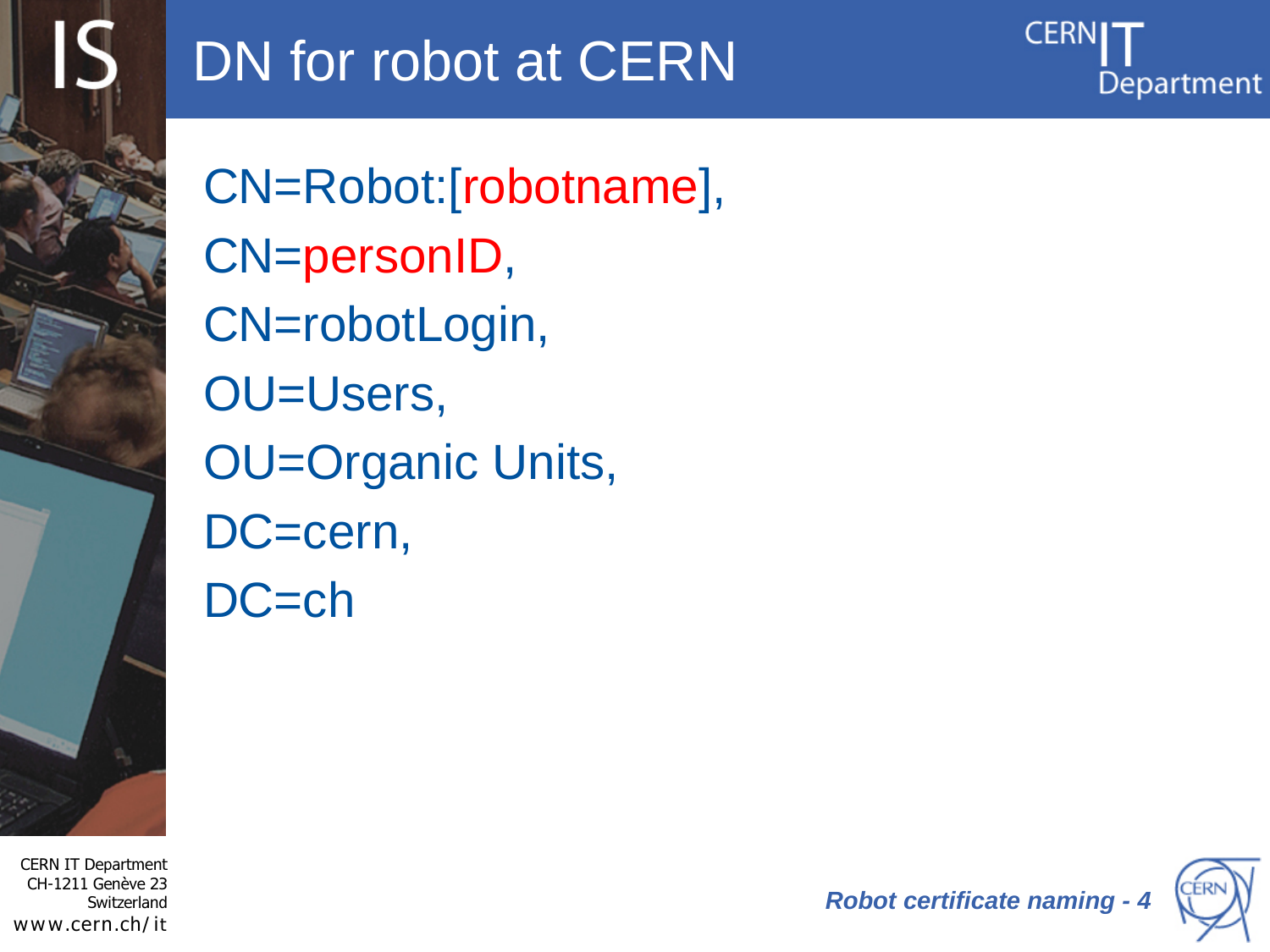

# DN for robot at CERN
CN=Robot:[robotname],
CN=personID,
CN=robotLogin,
OU=Users,
OU=Organic Units,
DC=cern,
DC=ch

 Robot certificate naming - 4